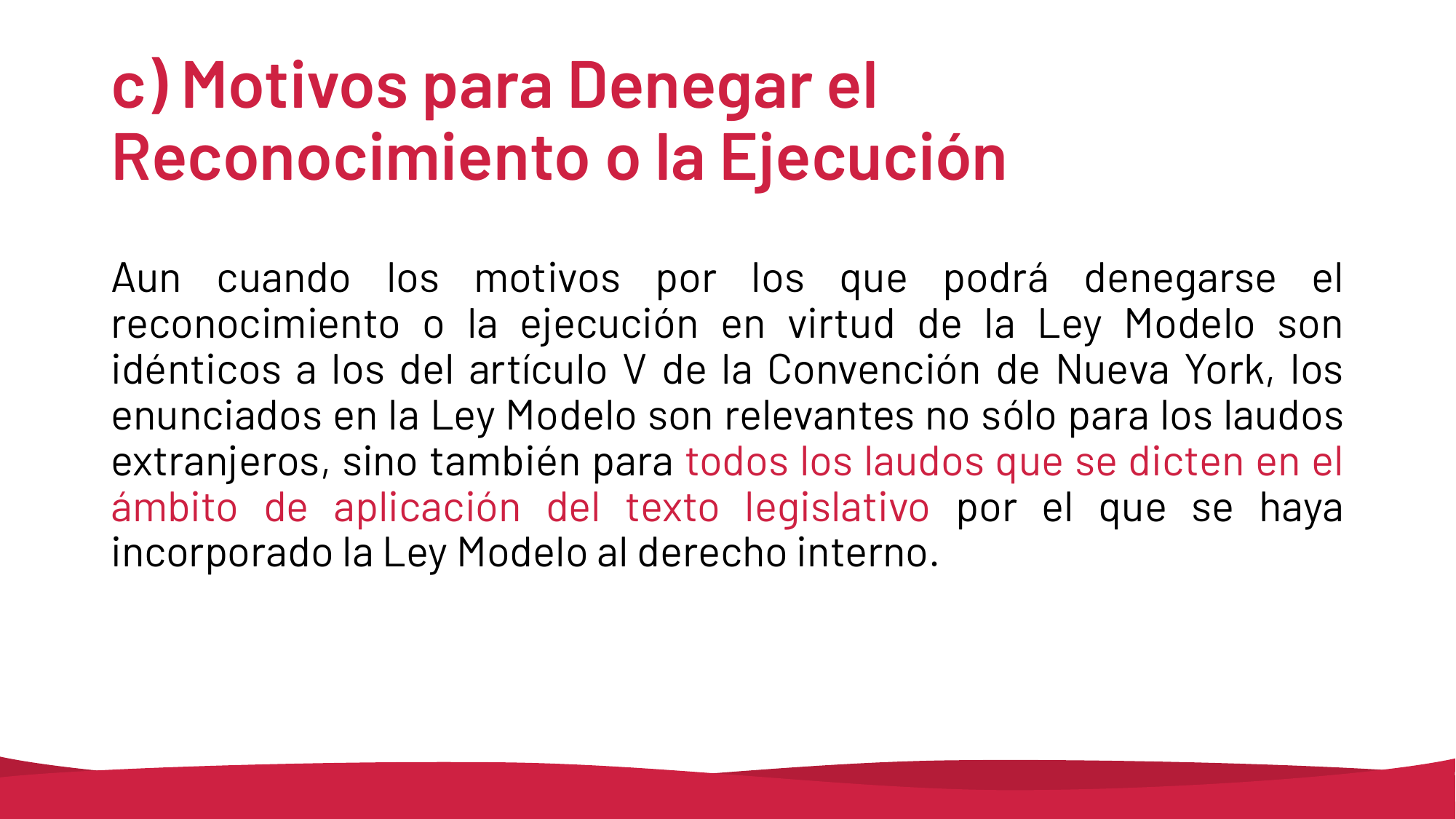

# c) Motivos para Denegar el Reconocimiento o la Ejecución
Aun cuando los motivos por los que podrá denegarse el reconocimiento o la ejecución en virtud de la Ley Modelo son idénticos a los del artículo V de la Convención de Nueva York, los enunciados en la Ley Modelo son relevantes no sólo para los laudos extranjeros, sino también para todos los laudos que se dicten en el ámbito de aplicación del texto legislativo por el que se haya incorporado la Ley Modelo al derecho interno.